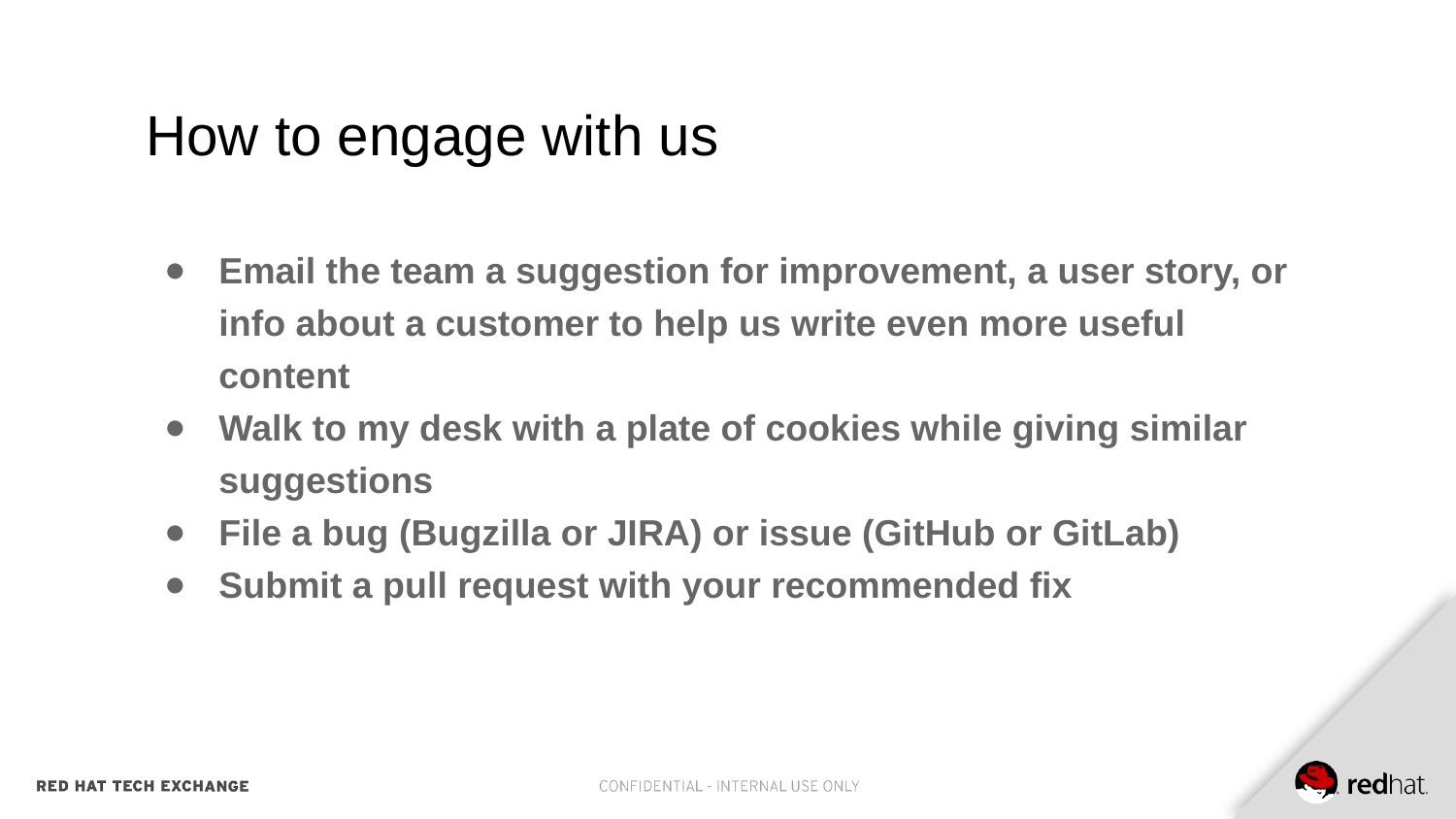

# How to engage with us

Email the team a suggestion for improvement, a user story, or info about a customer to help us write even more useful content
Walk to my desk with a plate of cookies while giving similar suggestions
File a bug (Bugzilla or JIRA) or issue (GitHub or GitLab)
Submit a pull request with your recommended fix